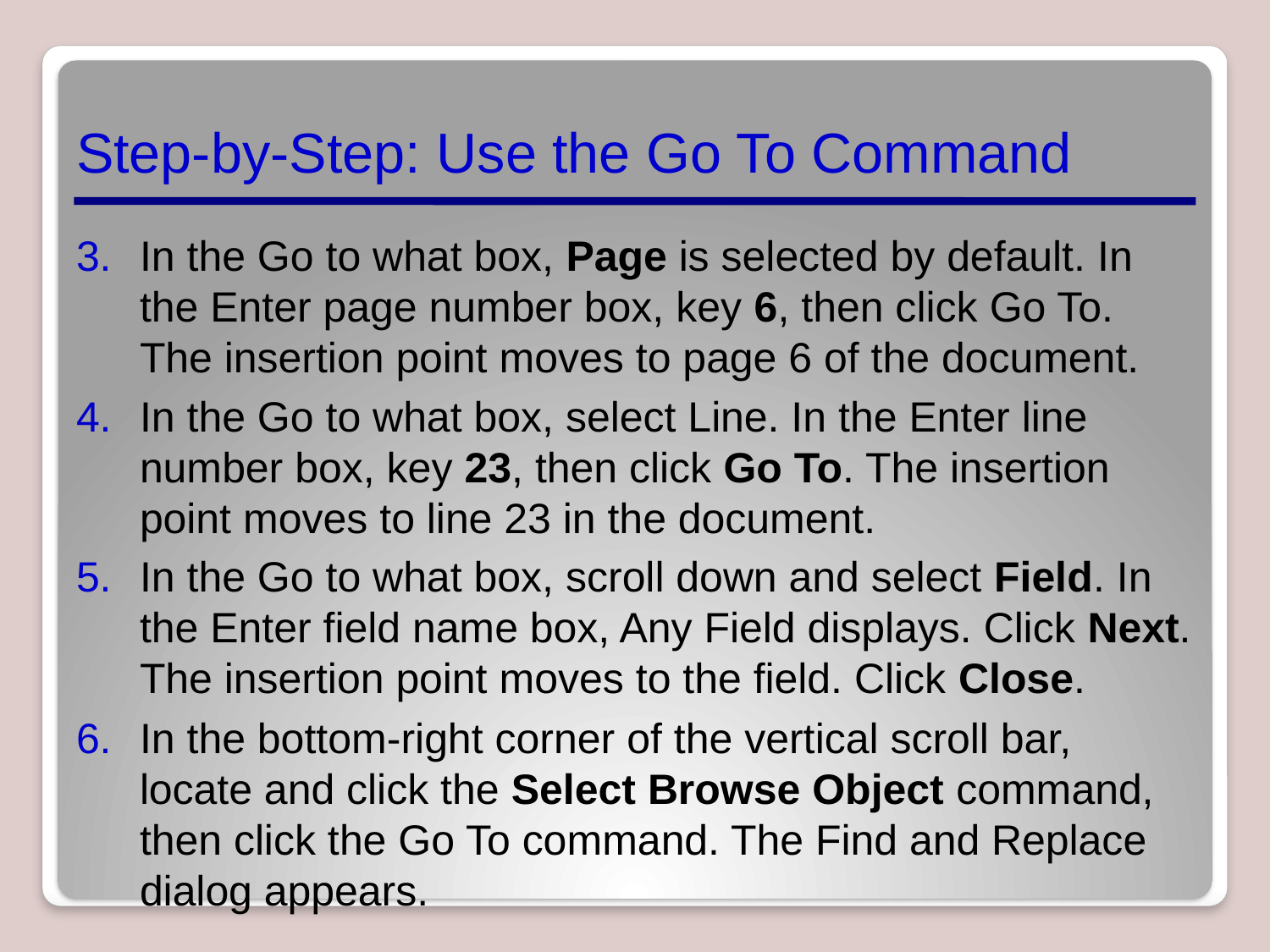

# Step-by-Step: Use the Go To Command
In the Go to what box, Page is selected by default. In the Enter page number box, key 6, then click Go To. The insertion point moves to page 6 of the document.
In the Go to what box, select Line. In the Enter line number box, key 23, then click Go To. The insertion point moves to line 23 in the document.
In the Go to what box, scroll down and select Field. In the Enter field name box, Any Field displays. Click Next. The insertion point moves to the field. Click Close.
In the bottom-right corner of the vertical scroll bar, locate and click the Select Browse Object command, then click the Go To command. The Find and Replace dialog appears.